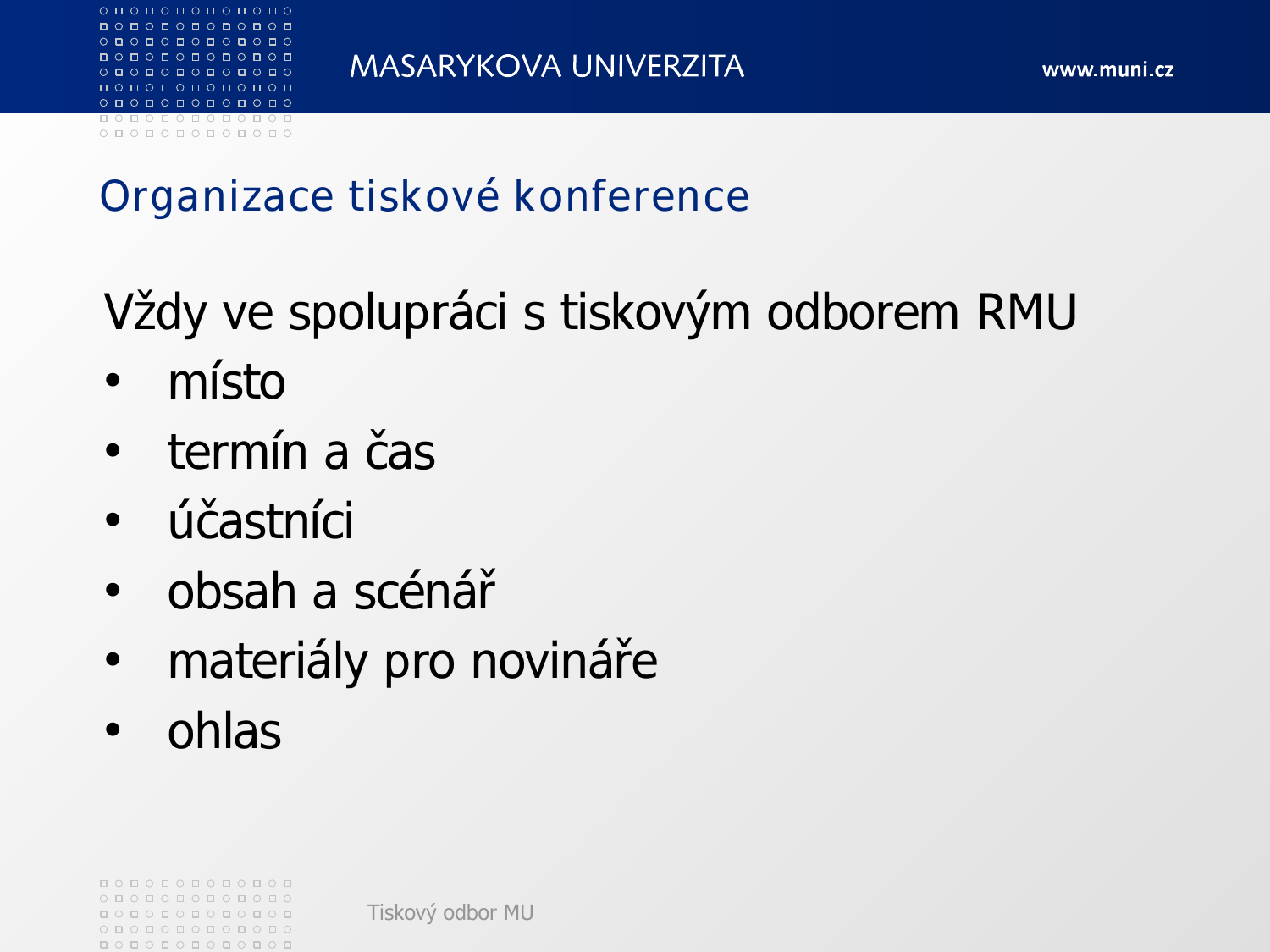

# Organizace tiskové konference
Vždy ve spolupráci s tiskovým odborem RMU
místo
termín a čas
účastníci
obsah a scénář
materiály pro novináře
ohlas

Tiskový odbor MU